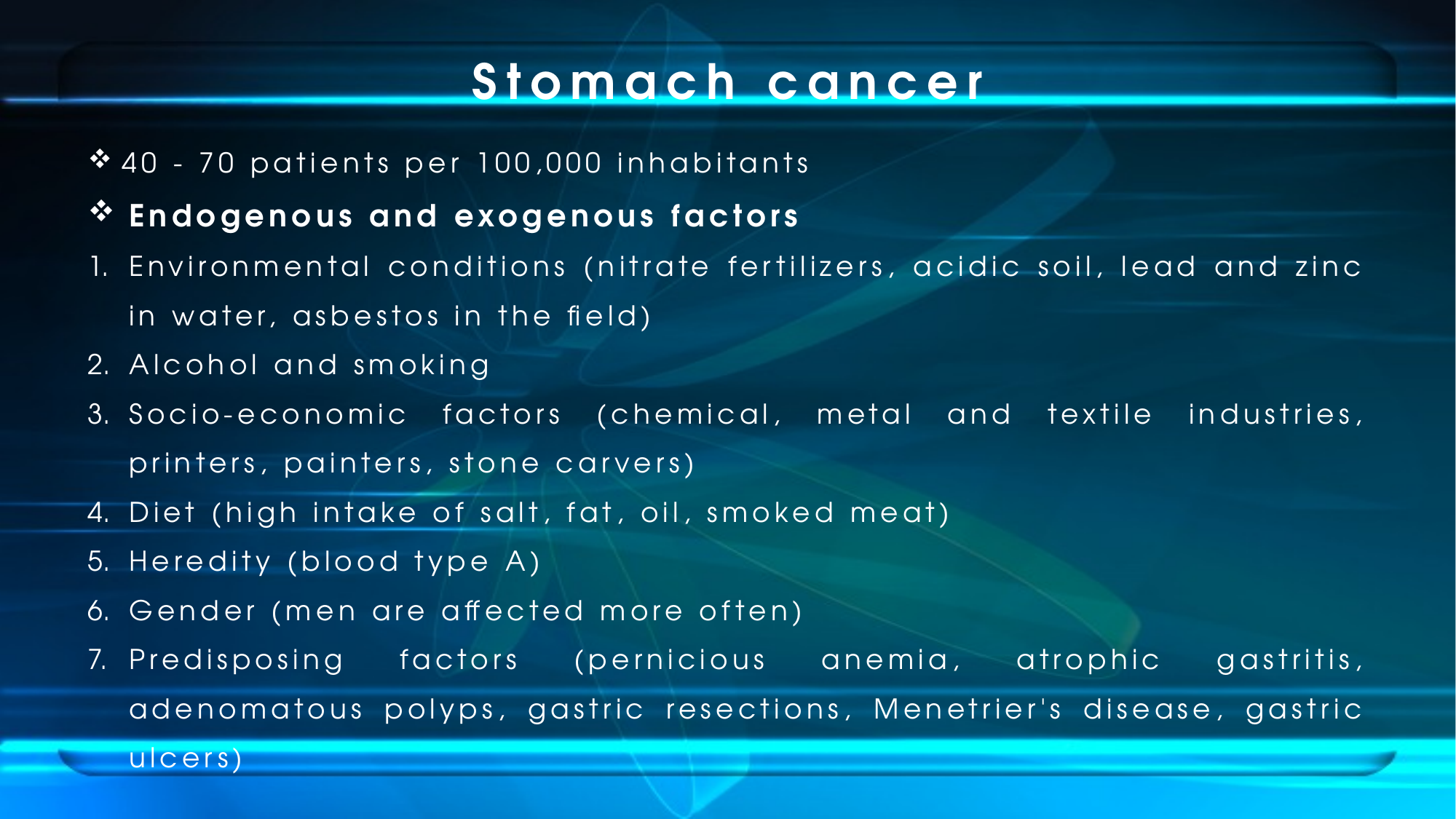

Stomach cancer
40 - 70 patients per 100,000 inhabitants
Endogenous and exogenous factors
Environmental conditions (nitrate fertilizers, acidic soil, lead and zinc in water, asbestos in the field)
Alcohol and smoking
Socio-economic factors (chemical, metal and textile industries, printers, painters, stone carvers)
Diet (high intake of salt, fat, oil, smoked meat)
Heredity (blood type A)
Gender (men are affected more often)
Predisposing factors (pernicious anemia, atrophic gastritis, adenomatous polyps, gastric resections, Menetrier's disease, gastric ulcers)